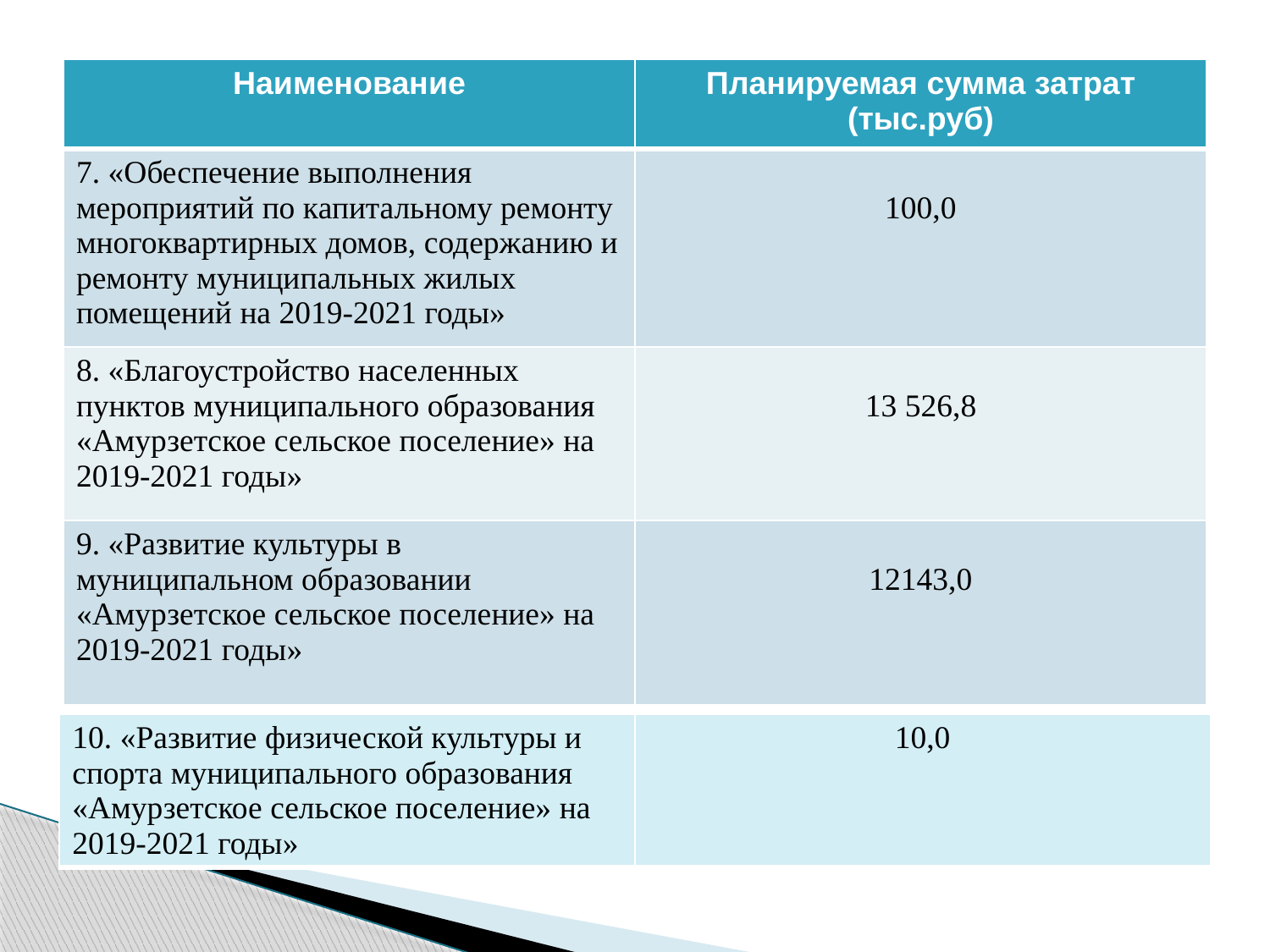

| Наименование | Планируемая сумма затрат (тыс.руб) |
| --- | --- |
| 7. «Обеспечение выполнения мероприятий по капитальному ремонту многоквартирных домов, содержанию и ремонту муниципальных жилых помещений на 2019-2021 годы» | 100,0 |
| 8. «Благоустройство населенных пунктов муниципального образования «Амурзетское сельское поселение» на 2019-2021 годы» | 13 526,8 |
| 9. «Развитие культуры в муниципальном образовании «Амурзетское сельское поселение» на 2019-2021 годы» | 12143,0 |
| 10. «Развитие физической культуры и спорта муниципального образования «Амурзетское сельское поселение» на 2019-2021 годы» | 10,0 |
| --- | --- |